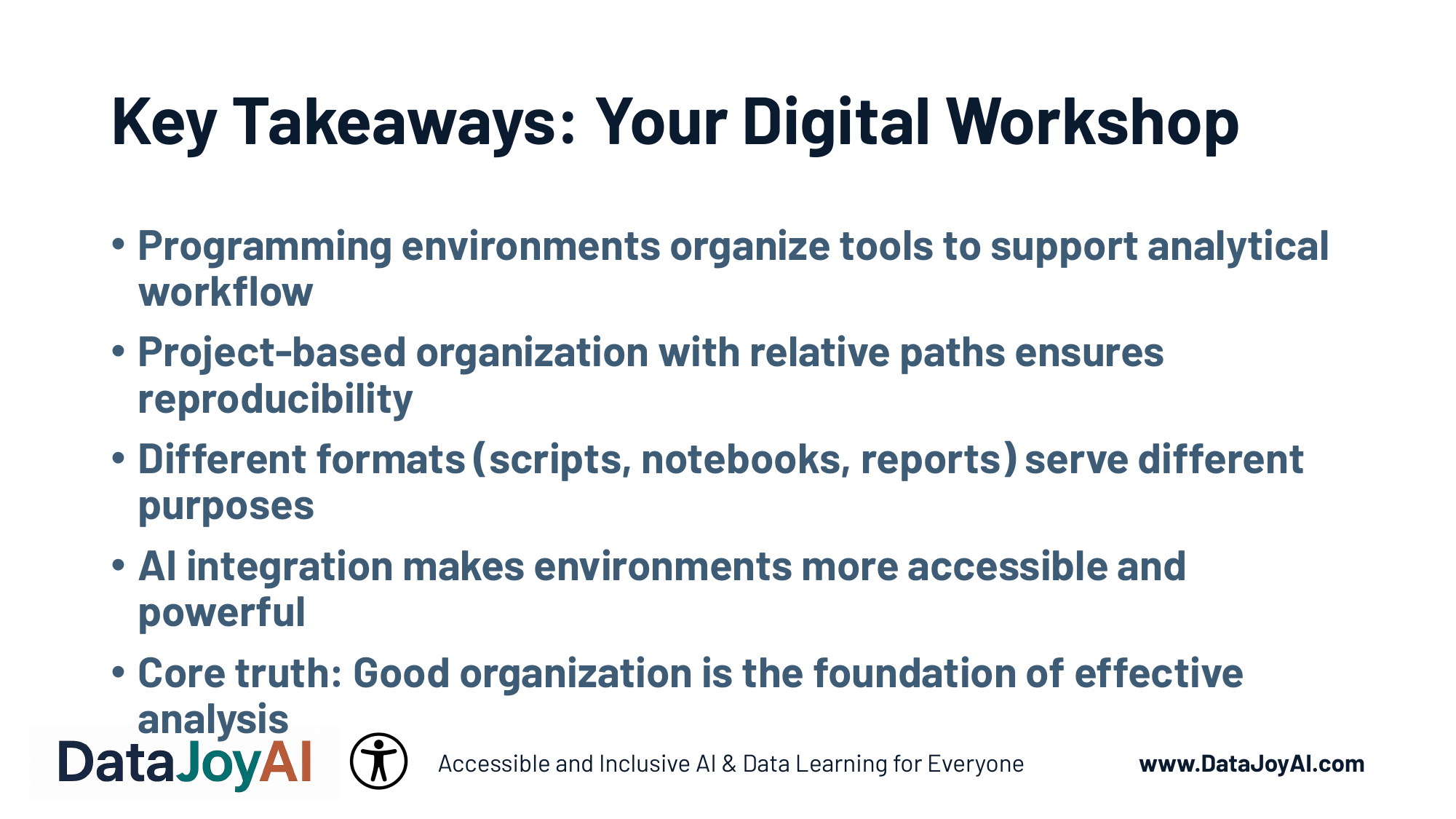

# Key Takeaways: Your Digital Workshop
Programming environments organize tools to support analytical workflow
Project-based organization with relative paths ensures reproducibility
Different formats (scripts, notebooks, reports) serve different purposes
AI integration makes environments more accessible and powerful
Core truth: Good organization is the foundation of effective analysis